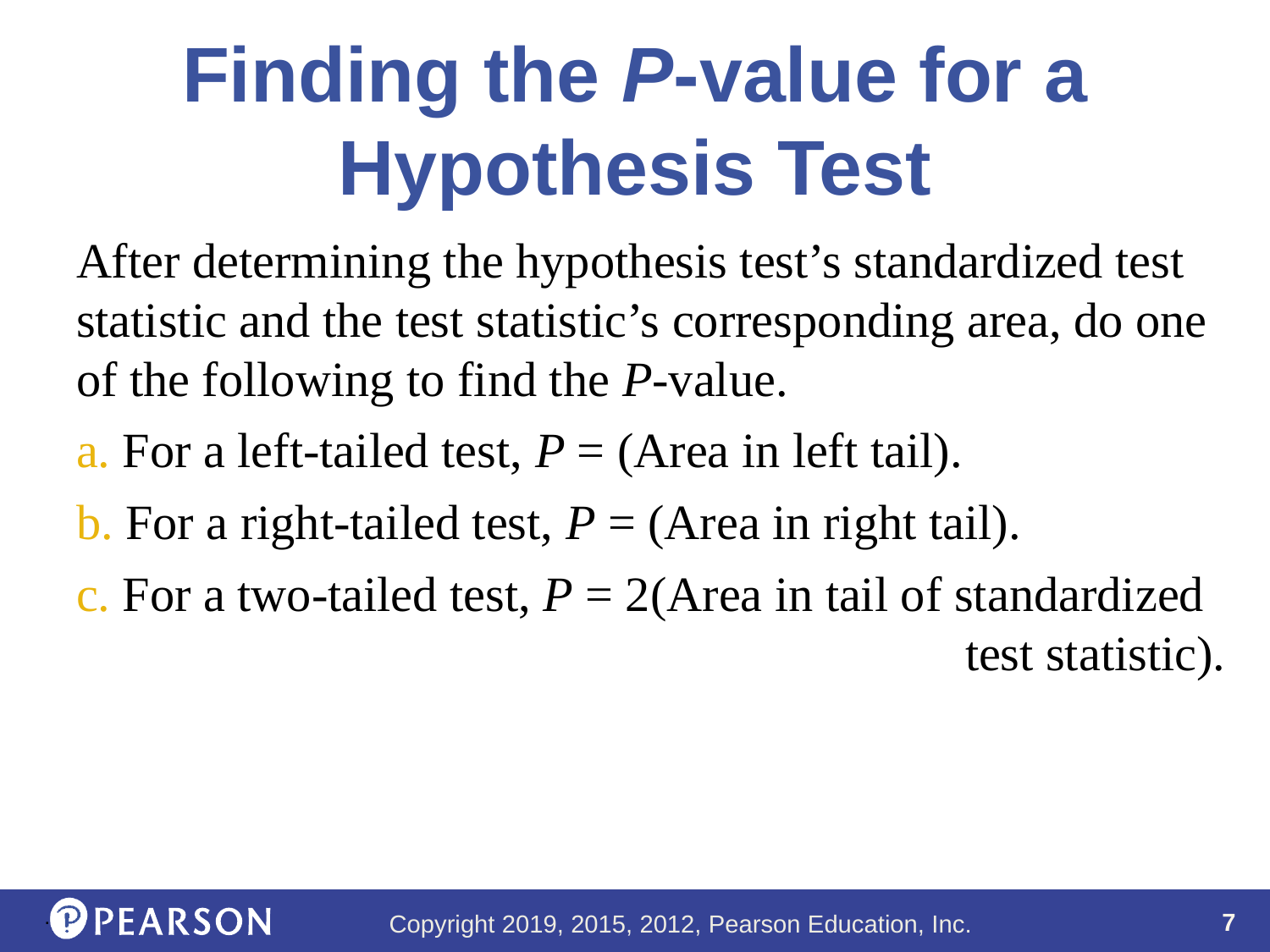

# Finding the P-value for a Hypothesis Test
After determining the hypothesis test’s standardized test statistic and the test statistic’s corresponding area, do one of the following to find the P-value.
 For a left-tailed test, P = (Area in left tail).
 For a right-tailed test, P = (Area in right tail).
 For a two-tailed test, P = 2(Area in tail of standardized
							test statistic).

.